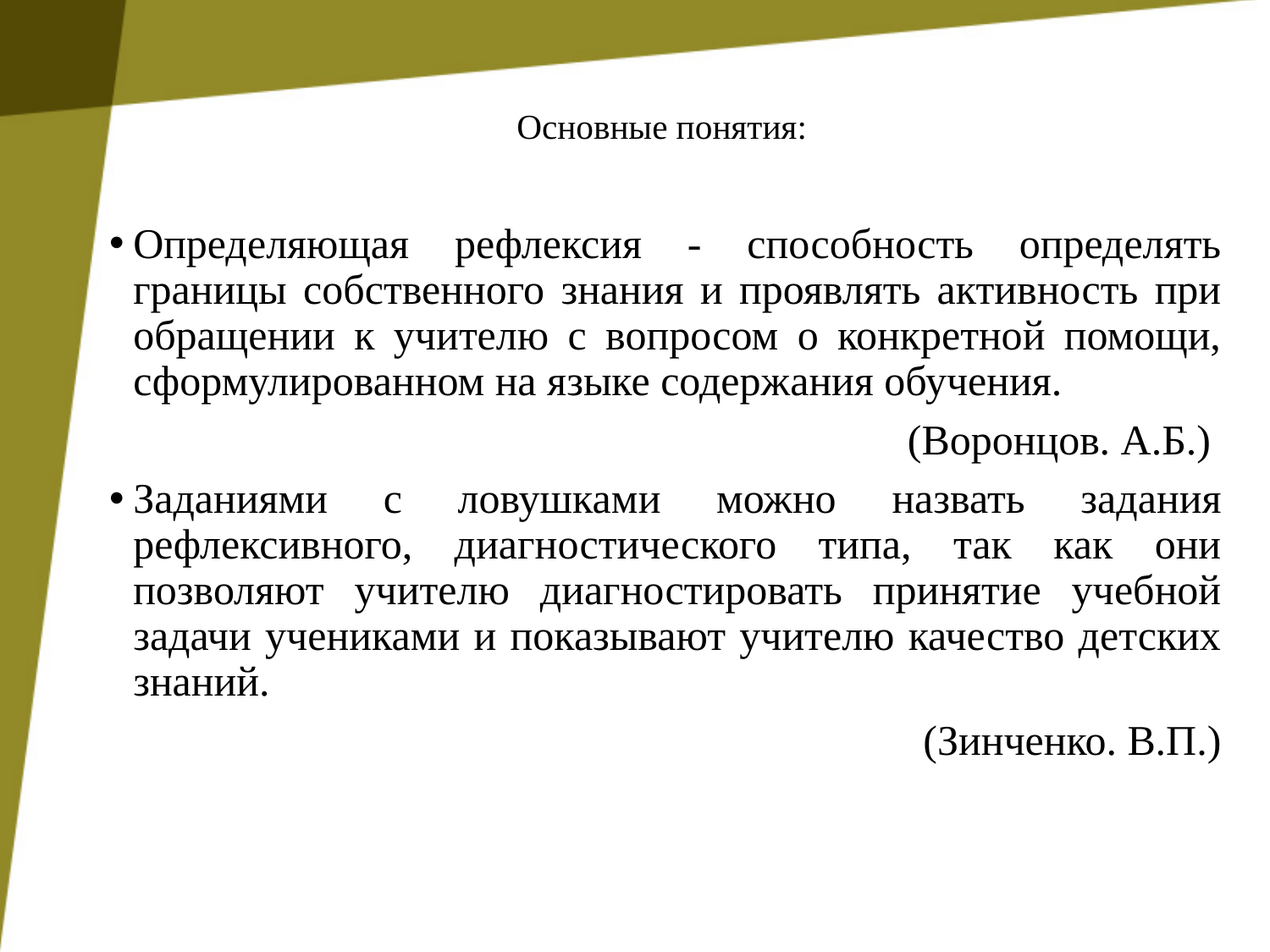

# Основные понятия:
Определяющая рефлексия - способность определять границы собственного знания и проявлять активность при обращении к учителю с вопросом о конкретной помощи, сформулированном на языке содержания обучения.
(Воронцов. А.Б.)
Заданиями с ловушками можно назвать задания рефлексивного, диагностического типа, так как они позволяют учителю диагностировать принятие учебной задачи учениками и показывают учителю качество детских знаний.
(Зинченко. В.П.)